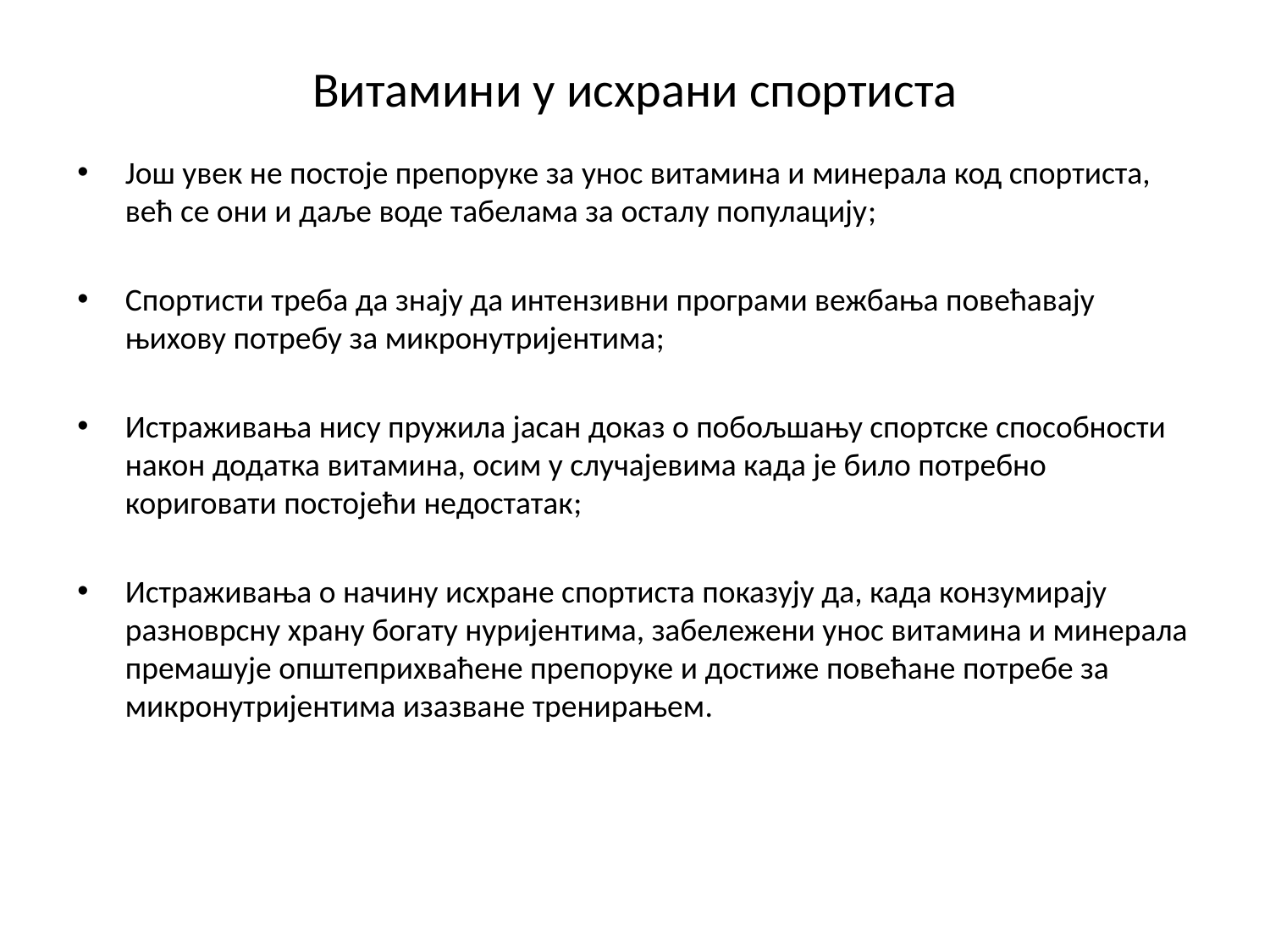

# Витамини у исхрани спортиста
Још увек не постоје препоруке за унос витамина и минерала код спортиста, већ се они и даље воде табелама за осталу популацију;

Спортисти треба да знају да интензивни програми вежбања повећавају њихову потребу за микронутријентима;

Истраживања нису пружила јасан доказ о побољшању спортске способности након додатка витамина, осим у случајевима када је било потребно кориговати постојећи недостатак;

Истраживања о начину исхране спортиста показују да, када конзумирају разноврсну храну богату нуријентима, забележени унос витамина и минерала премашује општеприхваћене препоруке и достиже повећане потребе за микронутријентима изазване тренирањем.